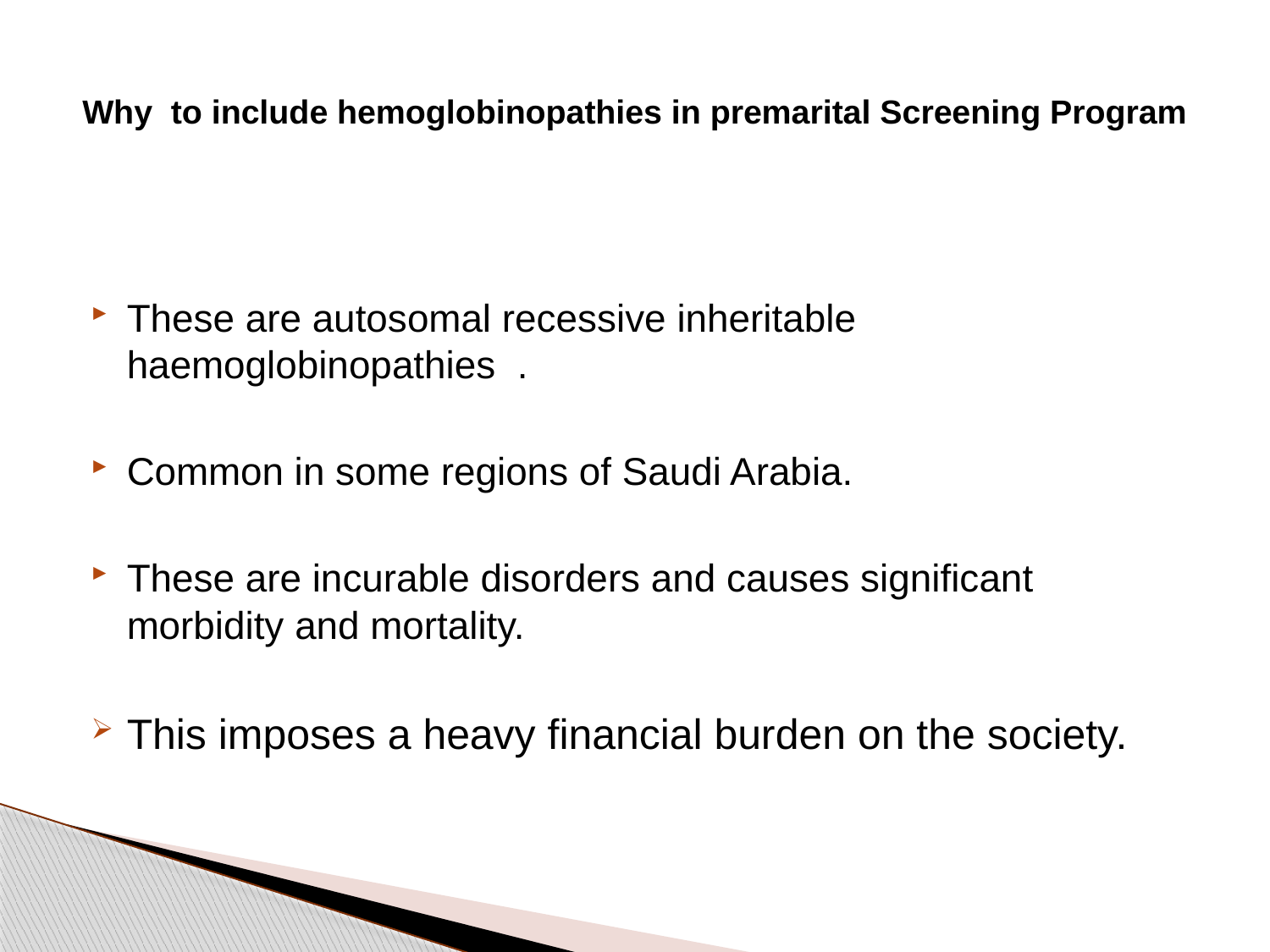

# Why  to include hemoglobinopathies in premarital Screening Program

These are autosomal recessive inheritable haemoglobinopathies  .

Common in some regions of Saudi Arabia.

These are incurable disorders and causes significant morbidity and mortality.

This imposes a heavy financial burden on the society.